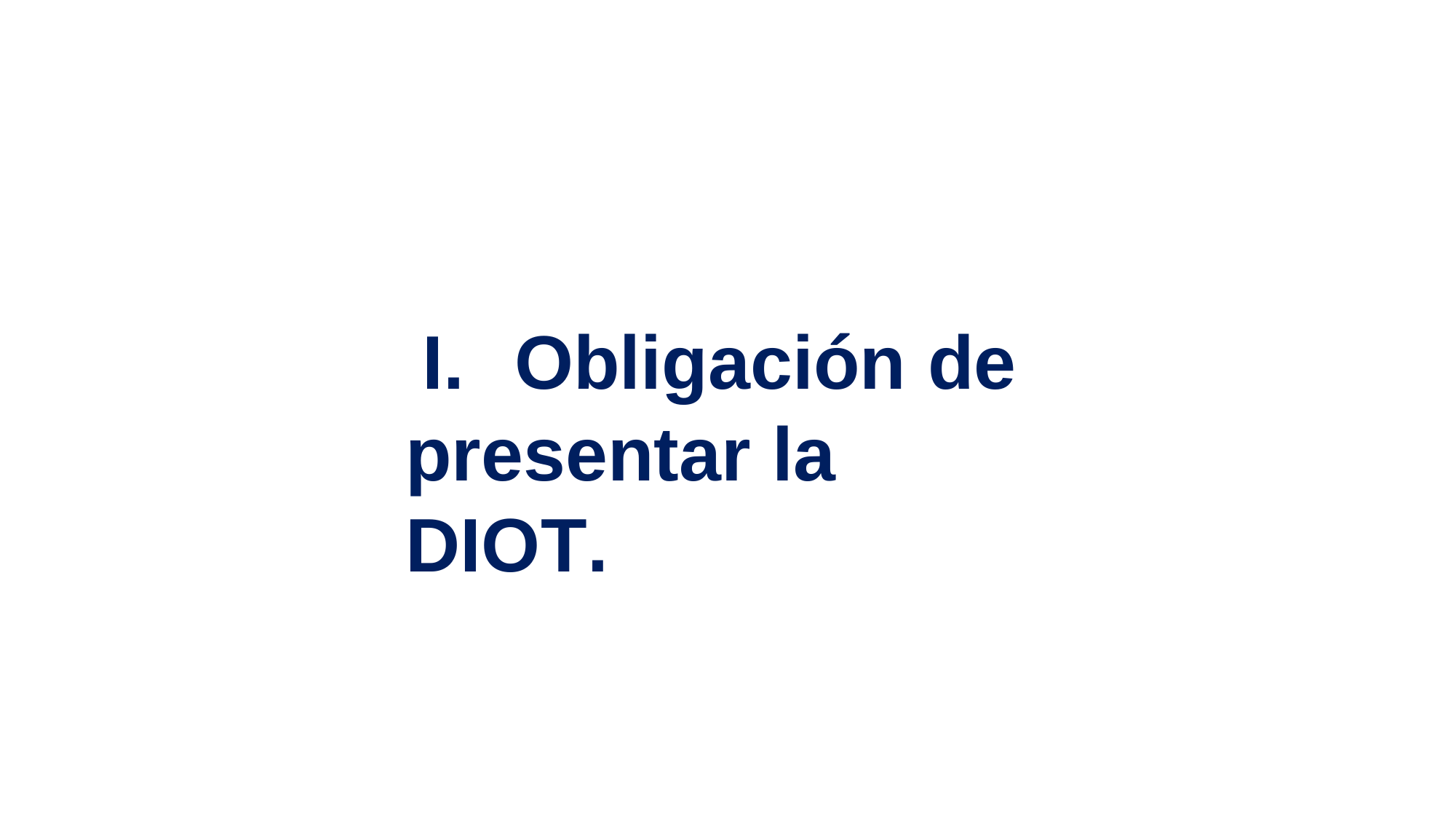

# I.	Obligación de presentar la DIOT.